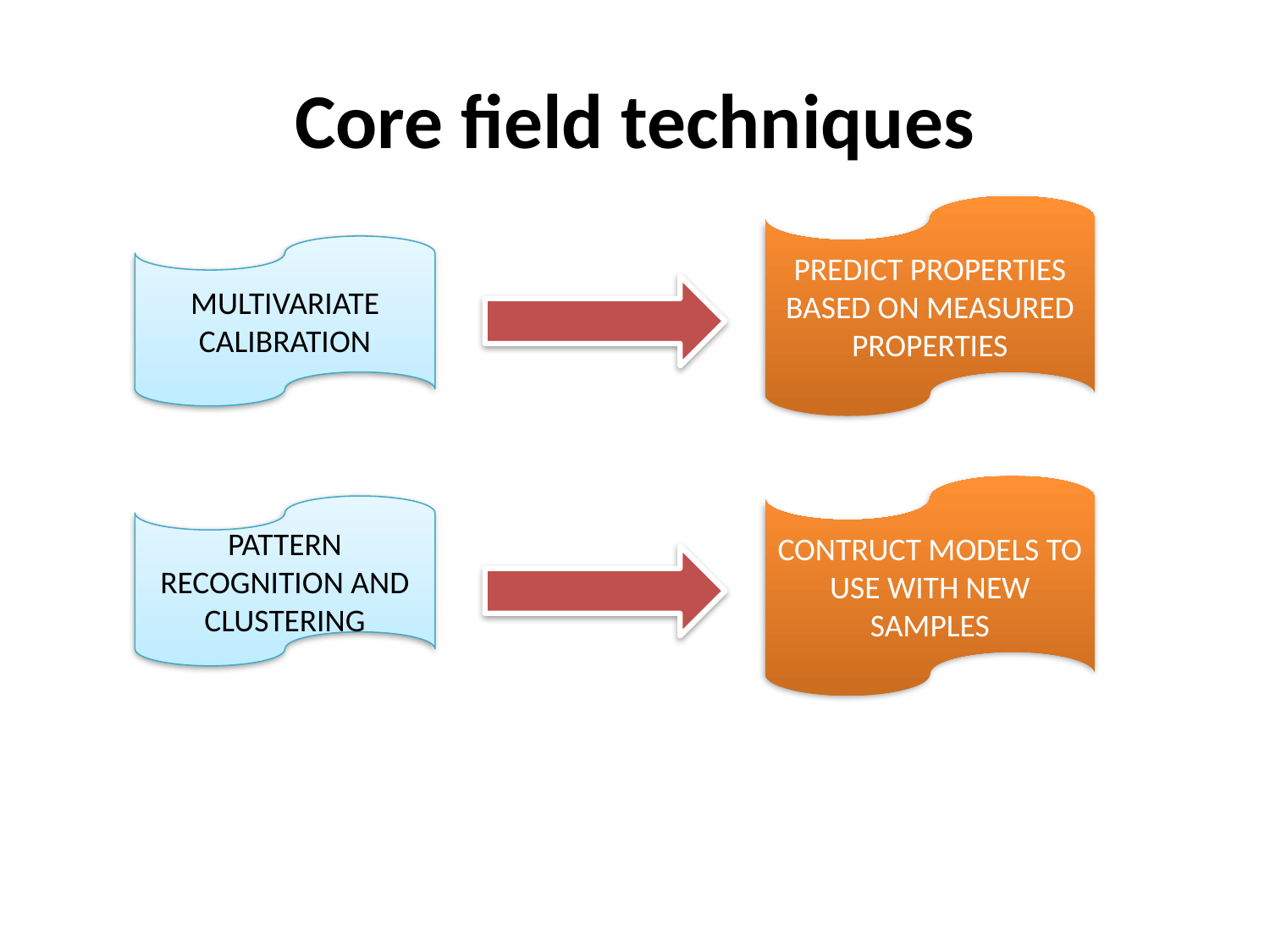

# Core field techniques
PREDICT PROPERTIES BASED ON MEASURED PROPERTIES
MULTIVARIATE CALIBRATION

CONTRUCT MODELS TO USE WITH NEW SAMPLES
PATTERN RECOGNITION AND CLUSTERING